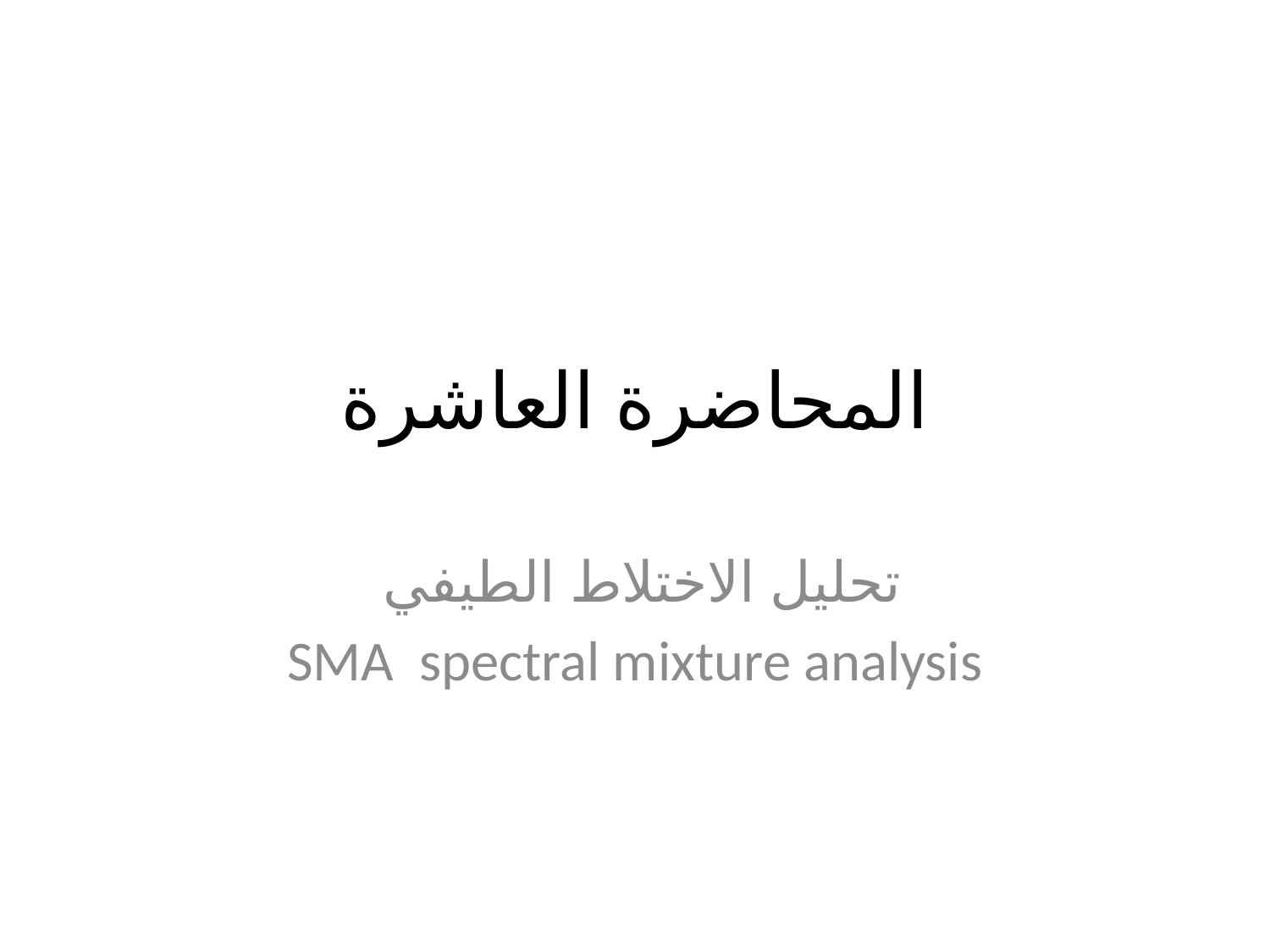

# المحاضرة العاشرة
تحليل الاختلاط الطيفي
SMA  spectral mixture analysis